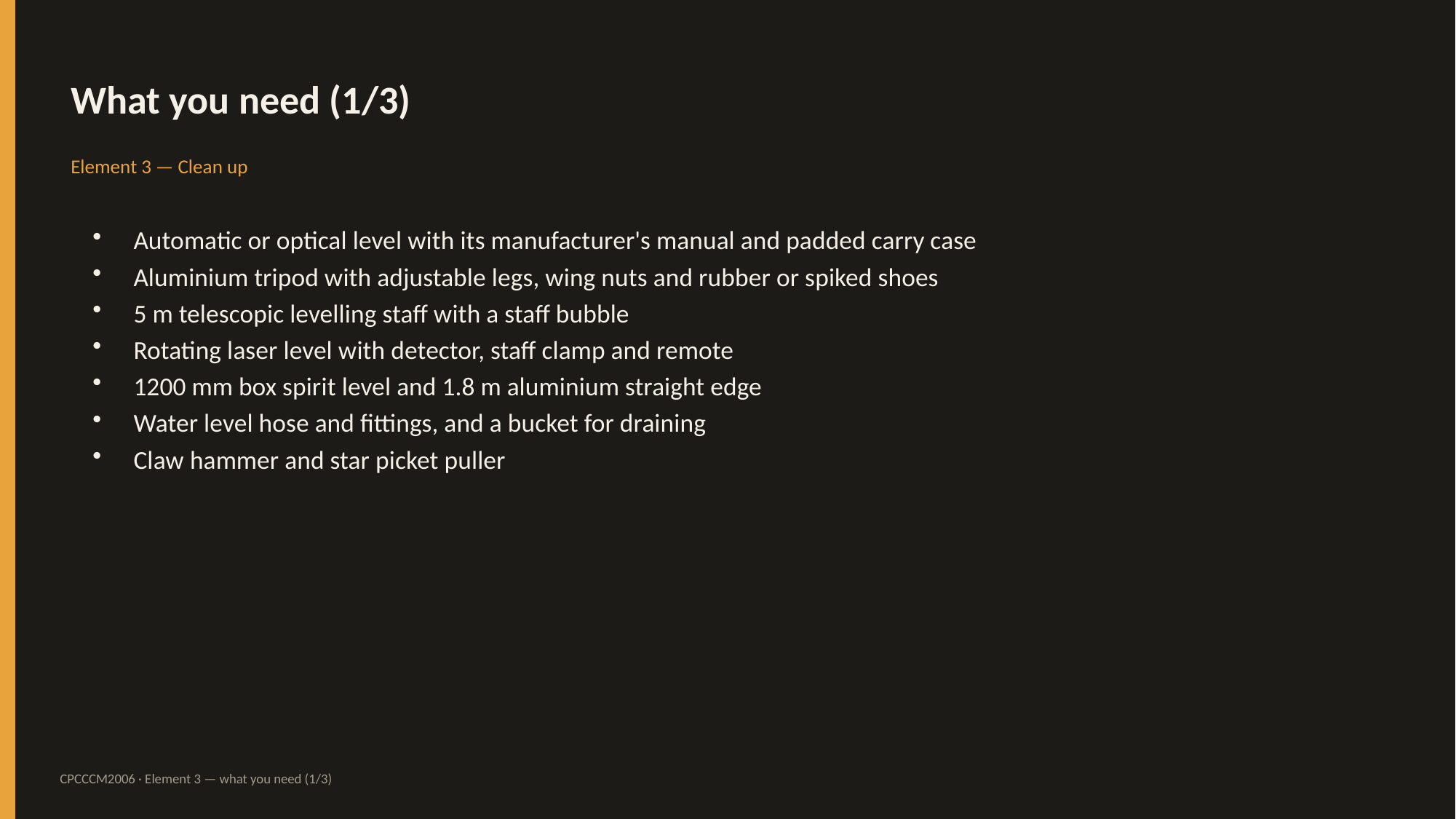

What you need (1/3)
Element 3 — Clean up
Automatic or optical level with its manufacturer's manual and padded carry case
Aluminium tripod with adjustable legs, wing nuts and rubber or spiked shoes
5 m telescopic levelling staff with a staff bubble
Rotating laser level with detector, staff clamp and remote
1200 mm box spirit level and 1.8 m aluminium straight edge
Water level hose and fittings, and a bucket for draining
Claw hammer and star picket puller
CPCCCM2006 · Element 3 — what you need (1/3)